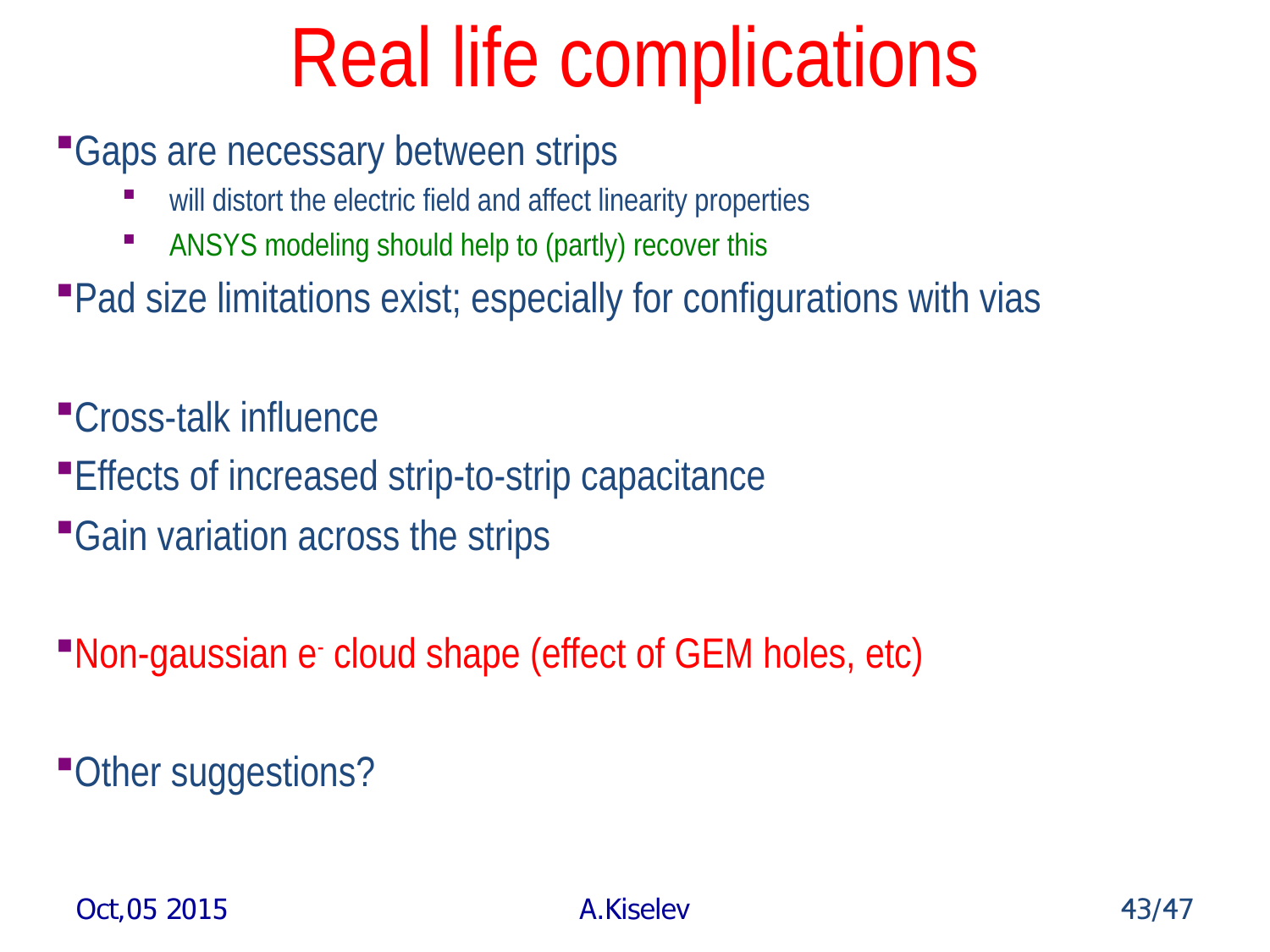

# Real life complications
Gaps are necessary between strips
will distort the electric field and affect linearity properties
ANSYS modeling should help to (partly) recover this
Pad size limitations exist; especially for configurations with vias

Cross-talk influence
Effects of increased strip-to-strip capacitance
Gain variation across the strips

Non-gaussian e- cloud shape (effect of GEM holes, etc)

Other suggestions?

Oct,05 2015
A.Kiselev
43/47